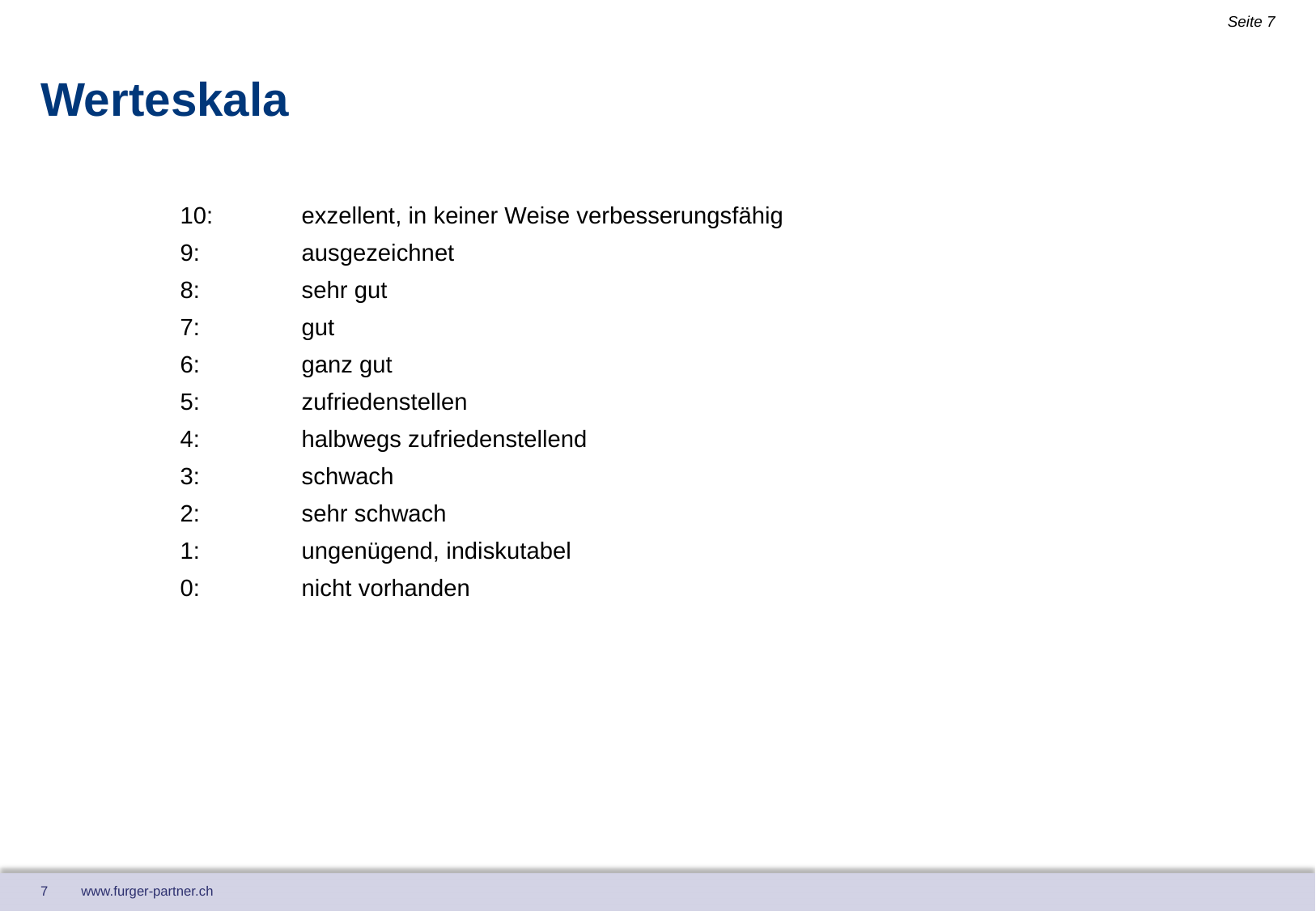

Seite 7
# Werteskala
	10:	exzellent, in keiner Weise verbesserungsfähig
	9:	ausgezeichnet
	8:	sehr gut
	7:	gut
	6:	ganz gut
	5:	zufriedenstellen
	4:	halbwegs zufriedenstellend
	3:	schwach
	2:	sehr schwach
	1:	ungenügend, indiskutabel
	0:	nicht vorhanden